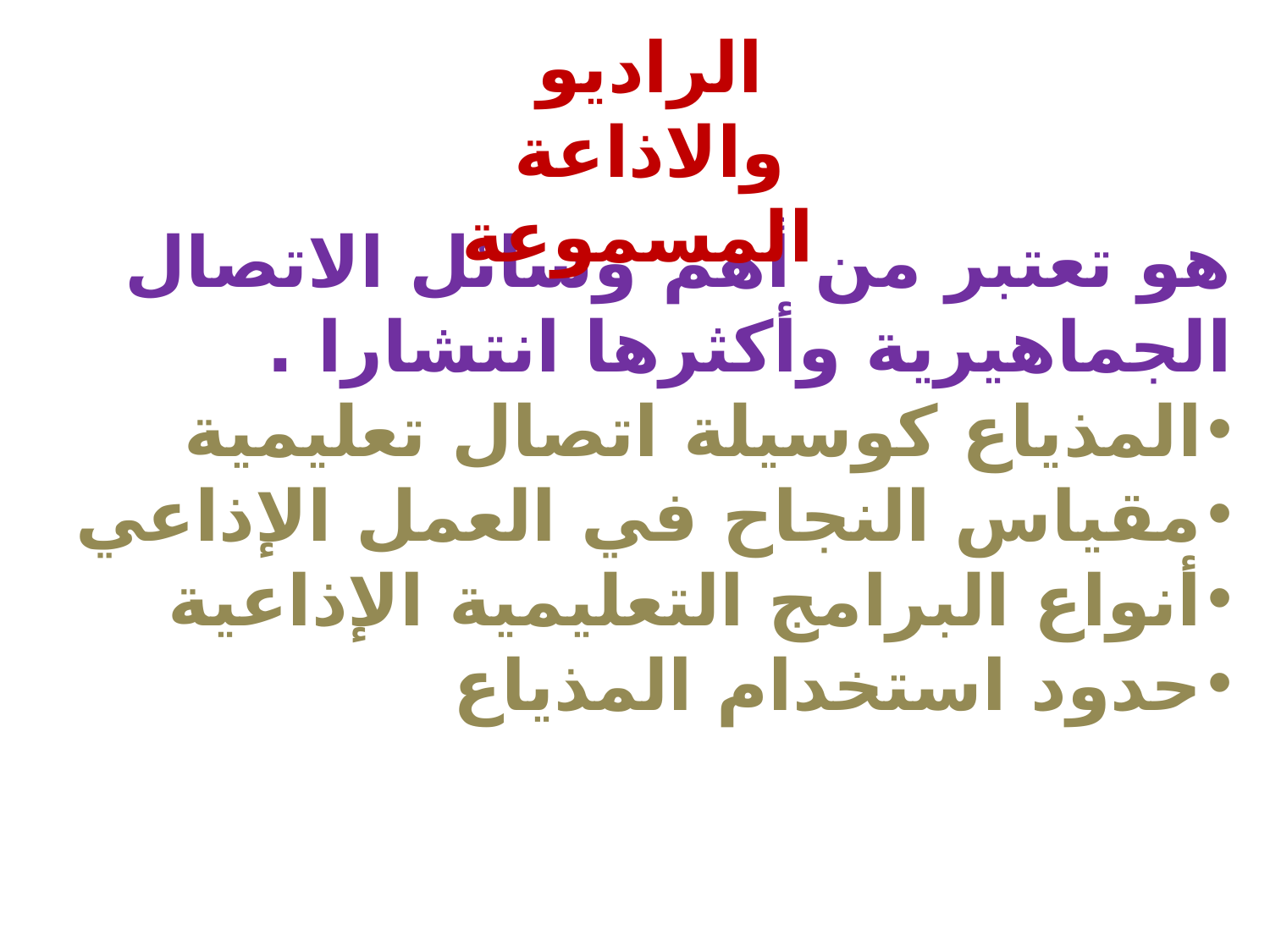

الراديو والاذاعة المسموعة

هو تعتبر من أهم وسائل الاتصال الجماهيرية وأكثرها انتشارا .
المذياع كوسيلة اتصال تعليمية
مقياس النجاح في العمل الإذاعي
أنواع البرامج التعليمية الإذاعية
حدود استخدام المذياع

2